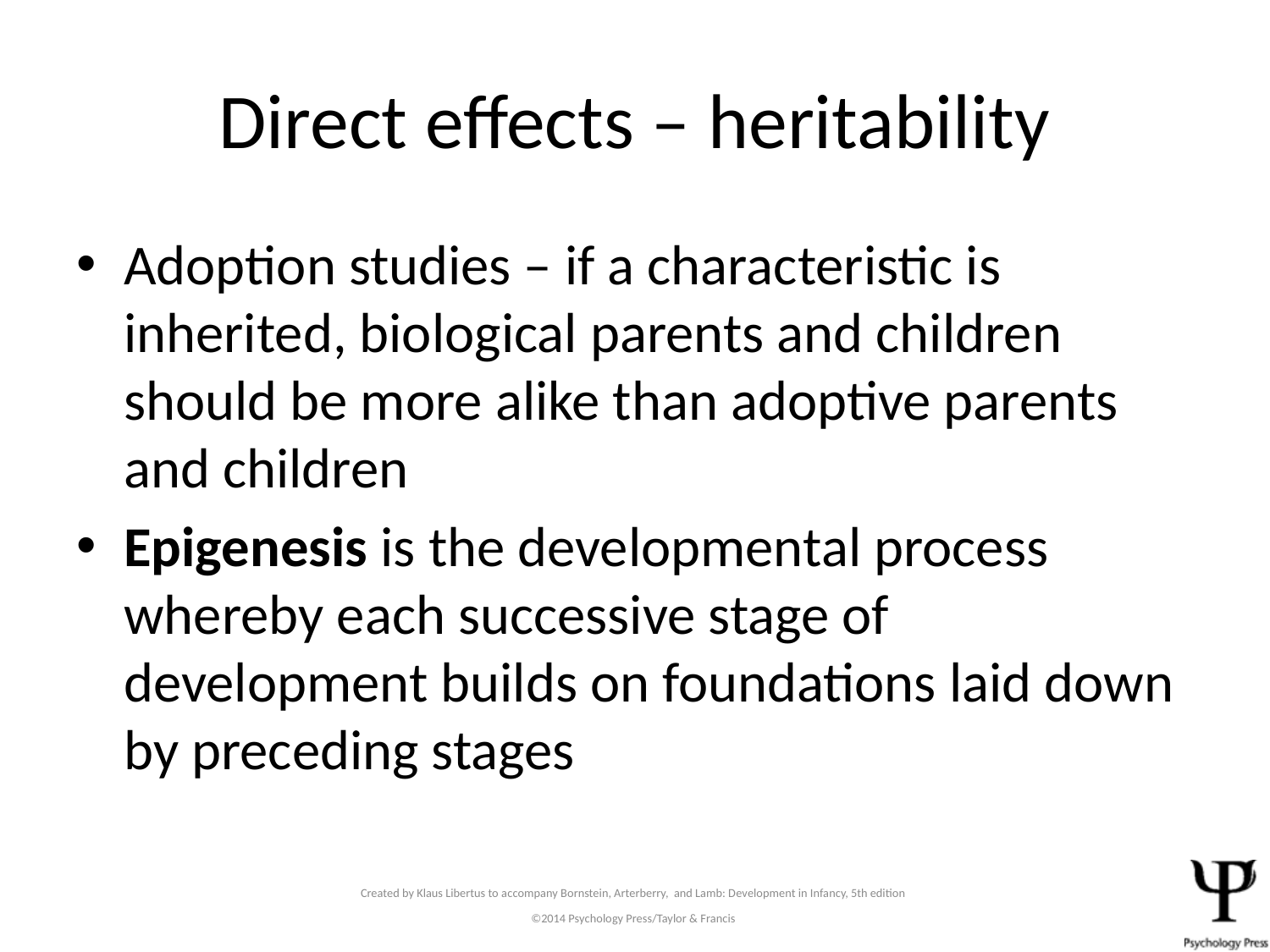

# Direct effects – heritability
Adoption studies – if a characteristic is inherited, biological parents and children should be more alike than adoptive parents and children
Epigenesis is the developmental process whereby each successive stage of development builds on foundations laid down by preceding stages
Created by Klaus Libertus to accompany Bornstein, Arterberry,  and Lamb: Development in Infancy, 5th edition
©2014 Psychology Press/Taylor & Francis